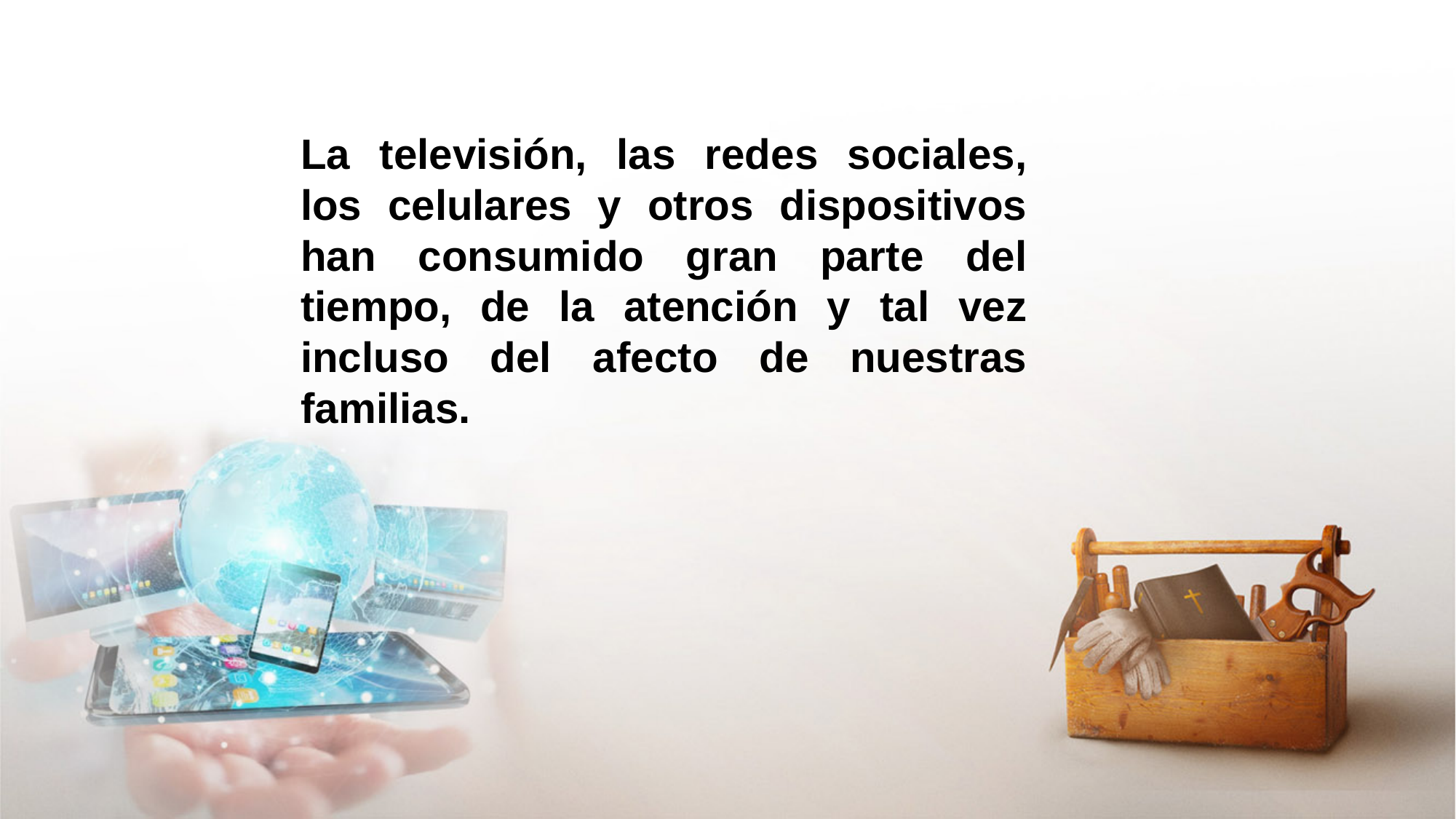

La televisión, las redes sociales, los celulares y otros dispositivos han consumido gran parte del tiempo, de la atención y tal vez incluso del afecto de nuestras familias.